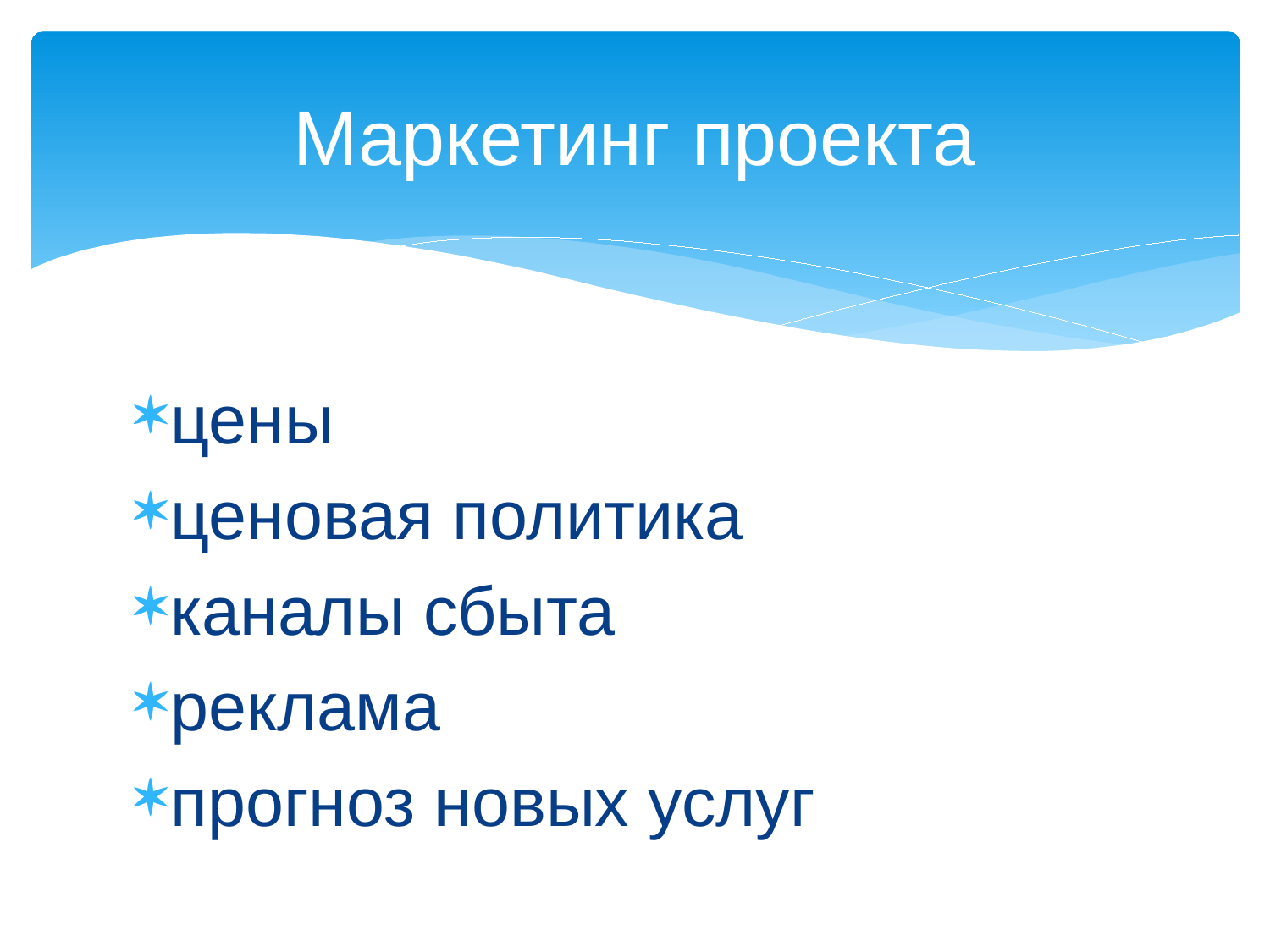

# Маркетинг проекта

цены
ценовая политика
каналы сбыта
реклама
прогноз новых услуг